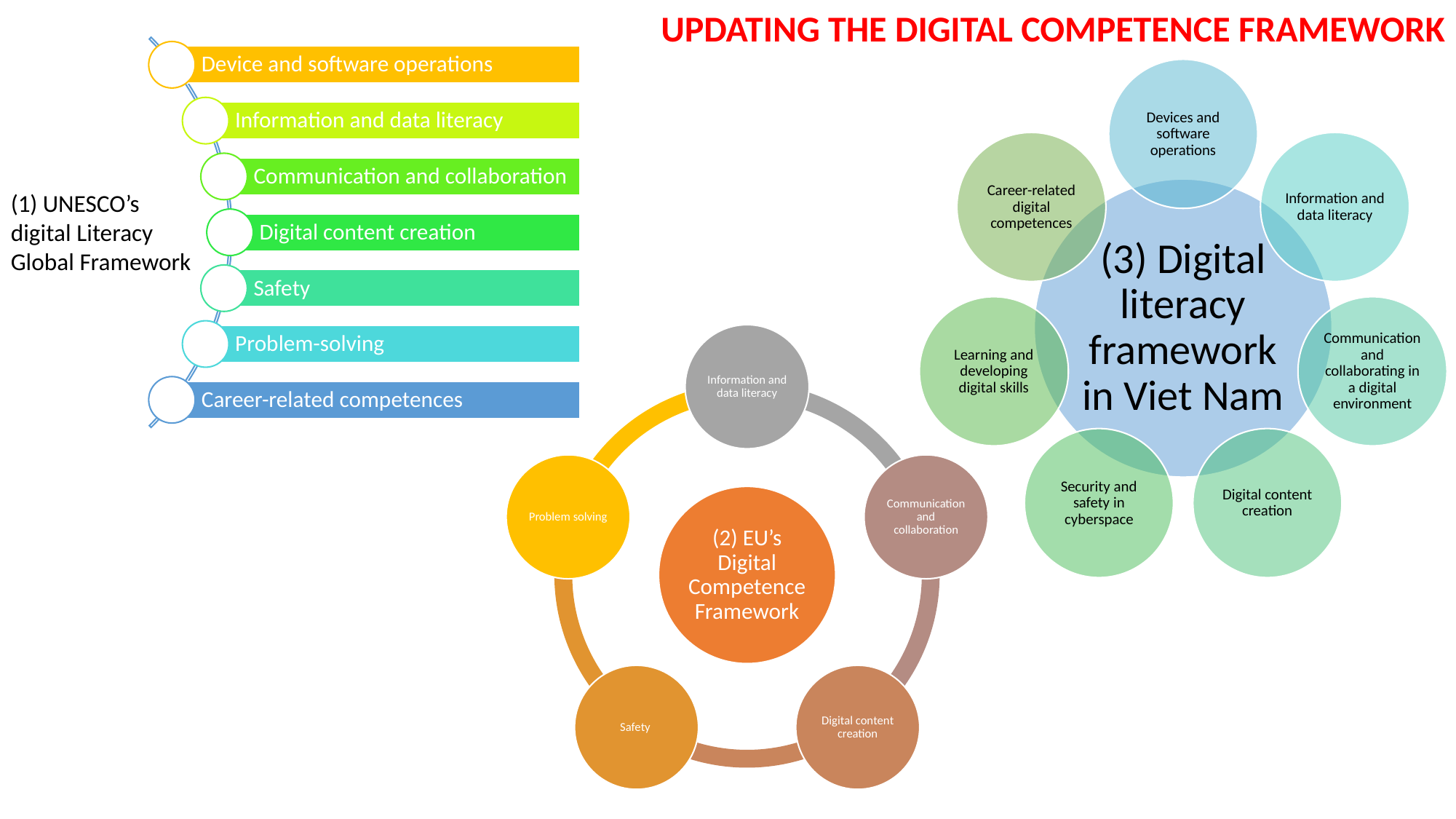

UPDATING THE DIGITAL COMPETENCE FRAMEWORK
Device and software operations
Information and data literacy
Communication and collaboration
Digital content creation
Safety
Problem-solving
Career-related competences
(3) Digital literacy framework in Viet Nam
Devices and software operations
Information and data literacy
Communication and collaborating in a digital environment
Digital content creation
Security and safety in cyberspace
Learning and developing digital skills
Career-related digital competences
(1) UNESCO’s digital Literacy Global Framework
(2) EU’s Digital Competence Framework
Information and data literacy
Communication and collaboration
Digital content creation
Safety
Problem solving